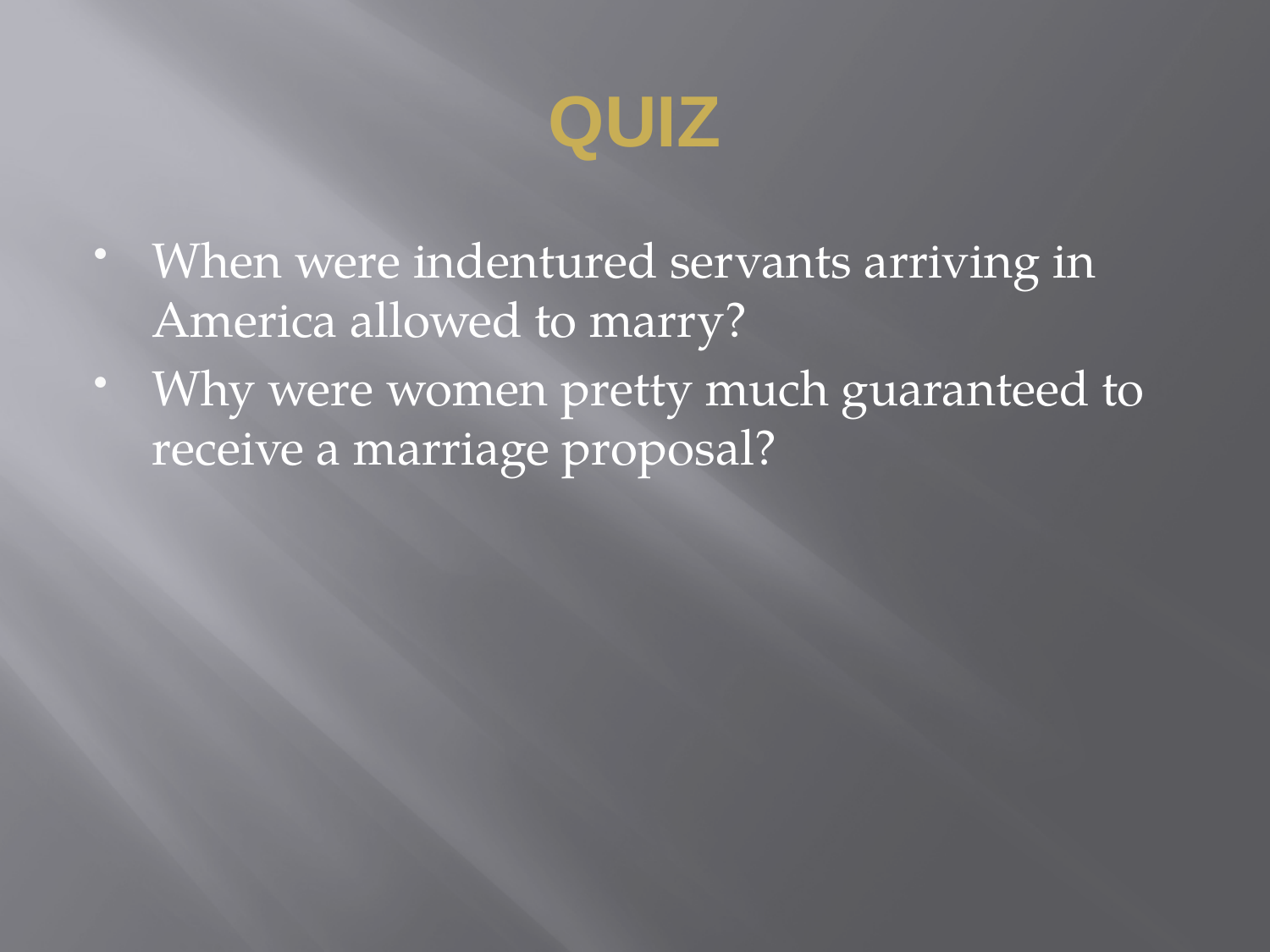

# Quiz
When were indentured servants arriving in America allowed to marry?
Why were women pretty much guaranteed to receive a marriage proposal?